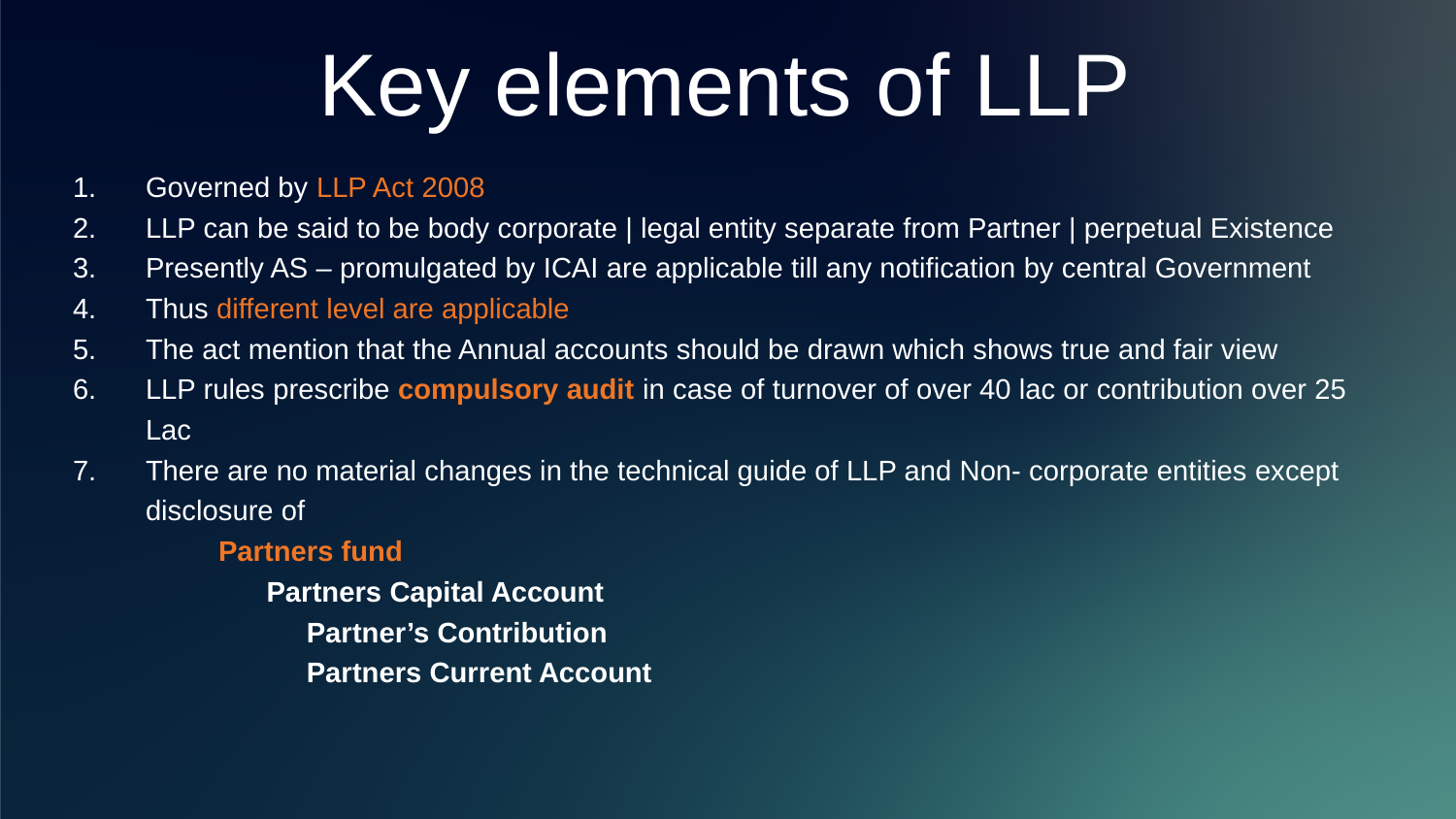

# Key elements of LLP
Governed by LLP Act 2008
LLP can be said to be body corporate | legal entity separate from Partner | perpetual Existence
Presently AS – promulgated by ICAI are applicable till any notification by central Government
Thus different level are applicable
The act mention that the Annual accounts should be drawn which shows true and fair view
LLP rules prescribe compulsory audit in case of turnover of over 40 lac or contribution over 25 Lac
There are no material changes in the technical guide of LLP and Non- corporate entities except disclosure of
	Partners fund
	      Partners Capital Account
	           Partner’s Contribution
	           Partners Current Account